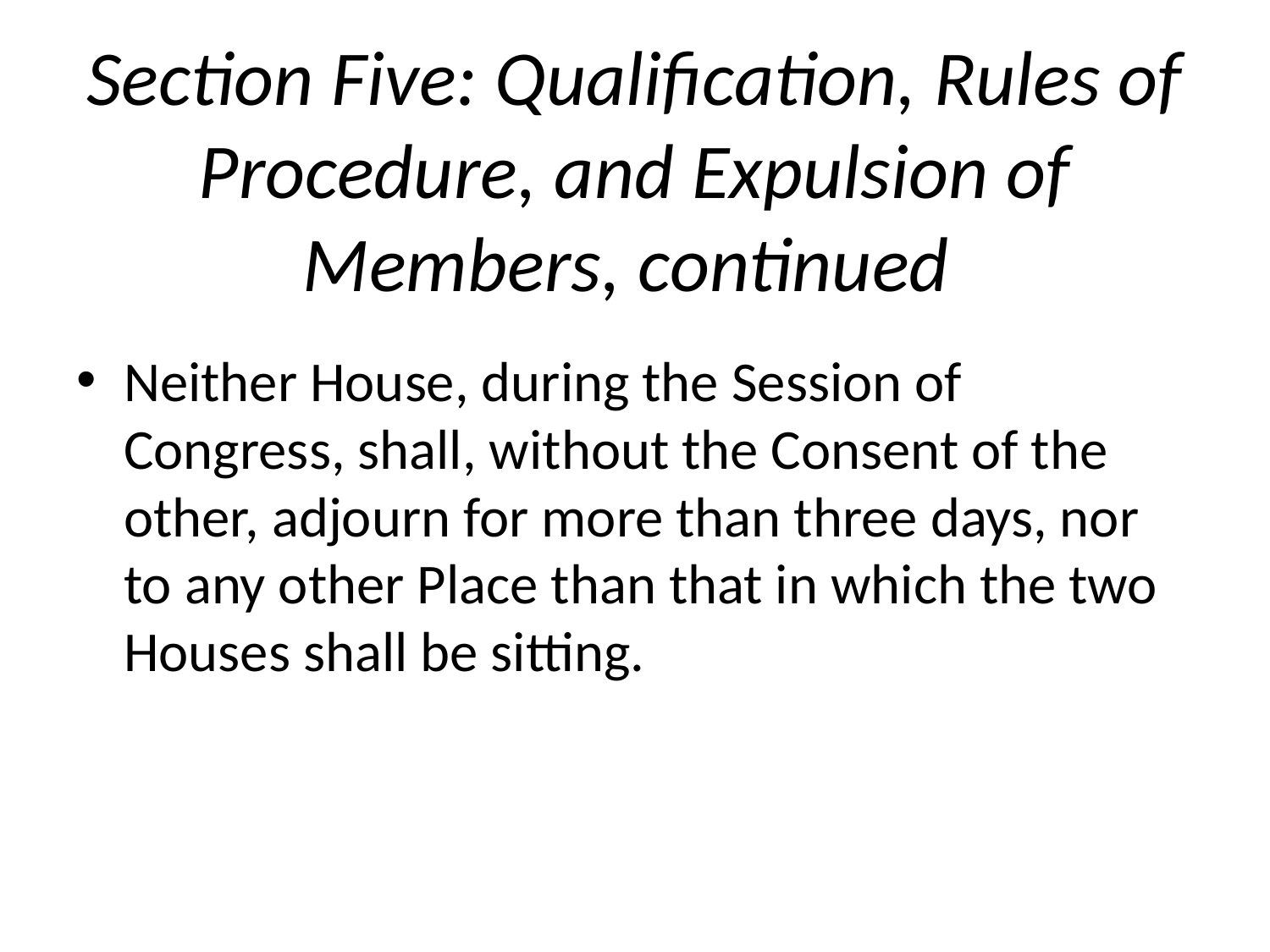

# Section Five: Qualification, Rules of Procedure, and Expulsion of Members, continued
Neither House, during the Session of Congress, shall, without the Consent of the other, adjourn for more than three days, nor to any other Place than that in which the two Houses shall be sitting.